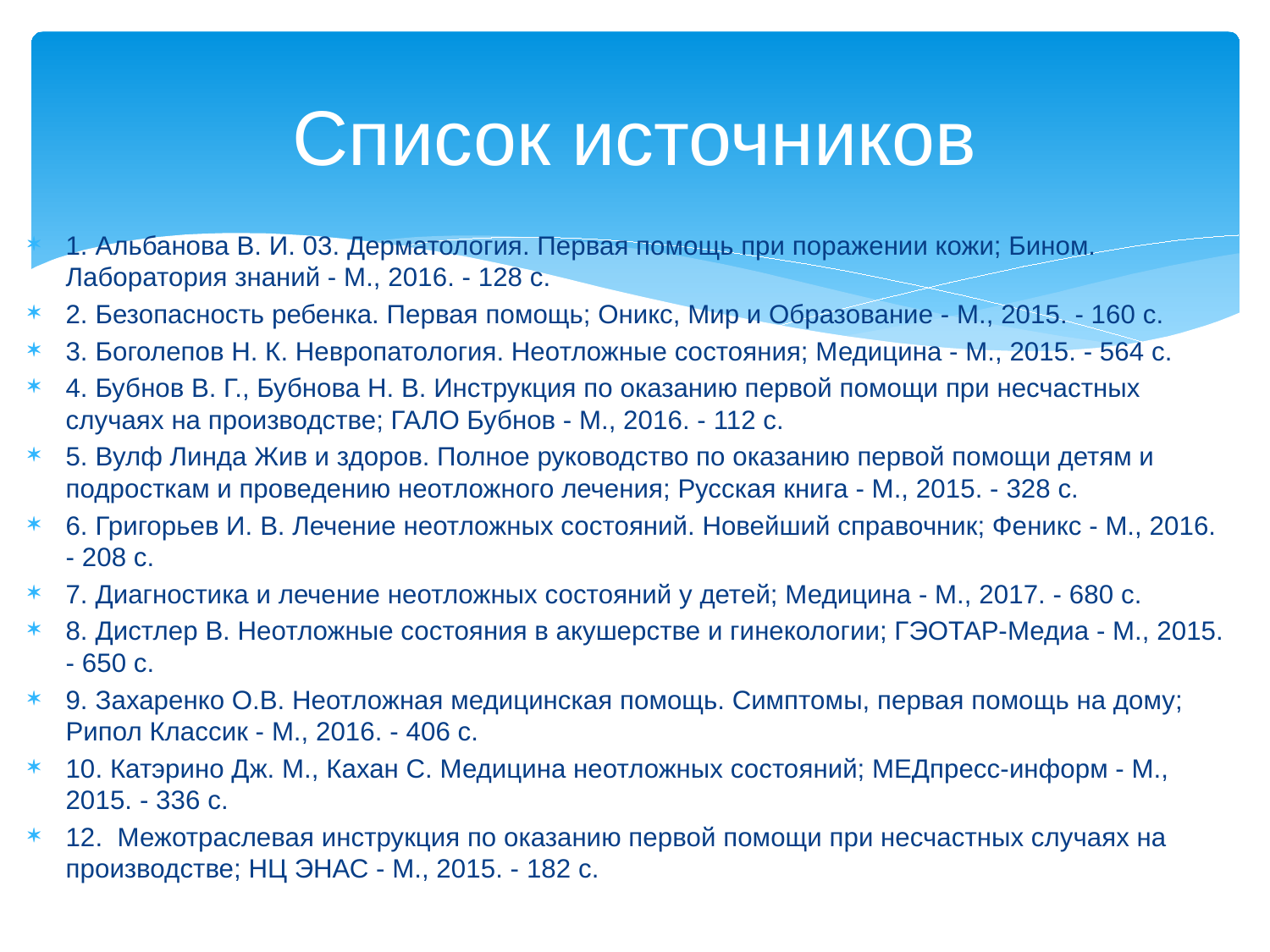

# Список источников
1. Альбанова В. И. 03. Дерматология. Первая помощь при поражении кожи; Бином. Лаборатория знаний - М., 2016. - 128 c.
2. Безопасность ребенка. Первая помощь; Оникс, Мир и Образование - М., 2015. - 160 c.
3. Боголепов Н. К. Невропатология. Неотложные состояния; Медицина - М., 2015. - 564 c.
4. Бубнов В. Г., Бубнова Н. В. Инструкция по оказанию первой помощи при несчастных случаях на производстве; ГАЛО Бубнов - М., 2016. - 112 c.
5. Вулф Линда Жив и здоров. Полное руководство по оказанию первой помощи детям и подросткам и проведению неотложного лечения; Русская книга - М., 2015. - 328 c.
6. Григорьев И. В. Лечение неотложных состояний. Новейший справочник; Феникс - М., 2016. - 208 c.
7. Диагностика и лечение неотложных состояний у детей; Медицина - М., 2017. - 680 c.
8. Дистлер В. Неотложные состояния в акушерстве и гинекологии; ГЭОТАР-Медиа - М., 2015. - 650 c.
9. Захаренко О.В. Неотложная медицинская помощь. Симптомы, первая помощь на дому; Рипол Классик - М., 2016. - 406 c.
10. Катэрино Дж. М., Кахан С. Медицина неотложных состояний; МЕДпресс-информ - М., 2015. - 336 c.
12.  Межотраслевая инструкция по оказанию первой помощи при несчастных случаях на производстве; НЦ ЭНАС - М., 2015. - 182 c.